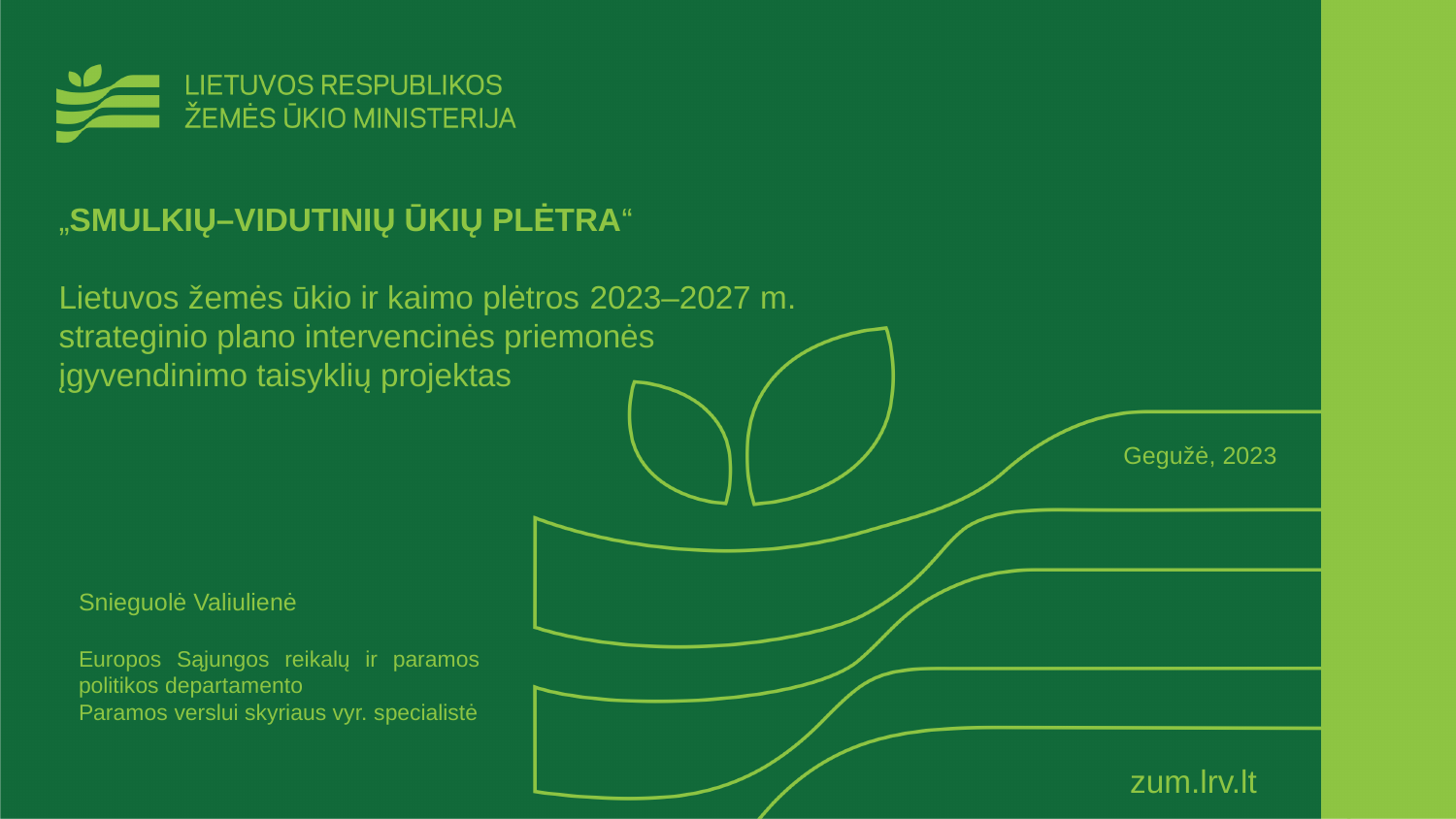

„SMULKIŲ–VIDUTINIŲ ŪKIŲ PLĖTRA“

Lietuvos žemės ūkio ir kaimo plėtros 2023–2027 m. ​
strateginio plano intervencinės priemonės
įgyvendinimo taisyklių projektas
​
Gegužė, 2023
Snieguolė Valiulienė

Europos Sąjungos reikalų ir paramos politikos departamento
Paramos verslui skyriaus vyr. specialistė
zum.lrv.lt